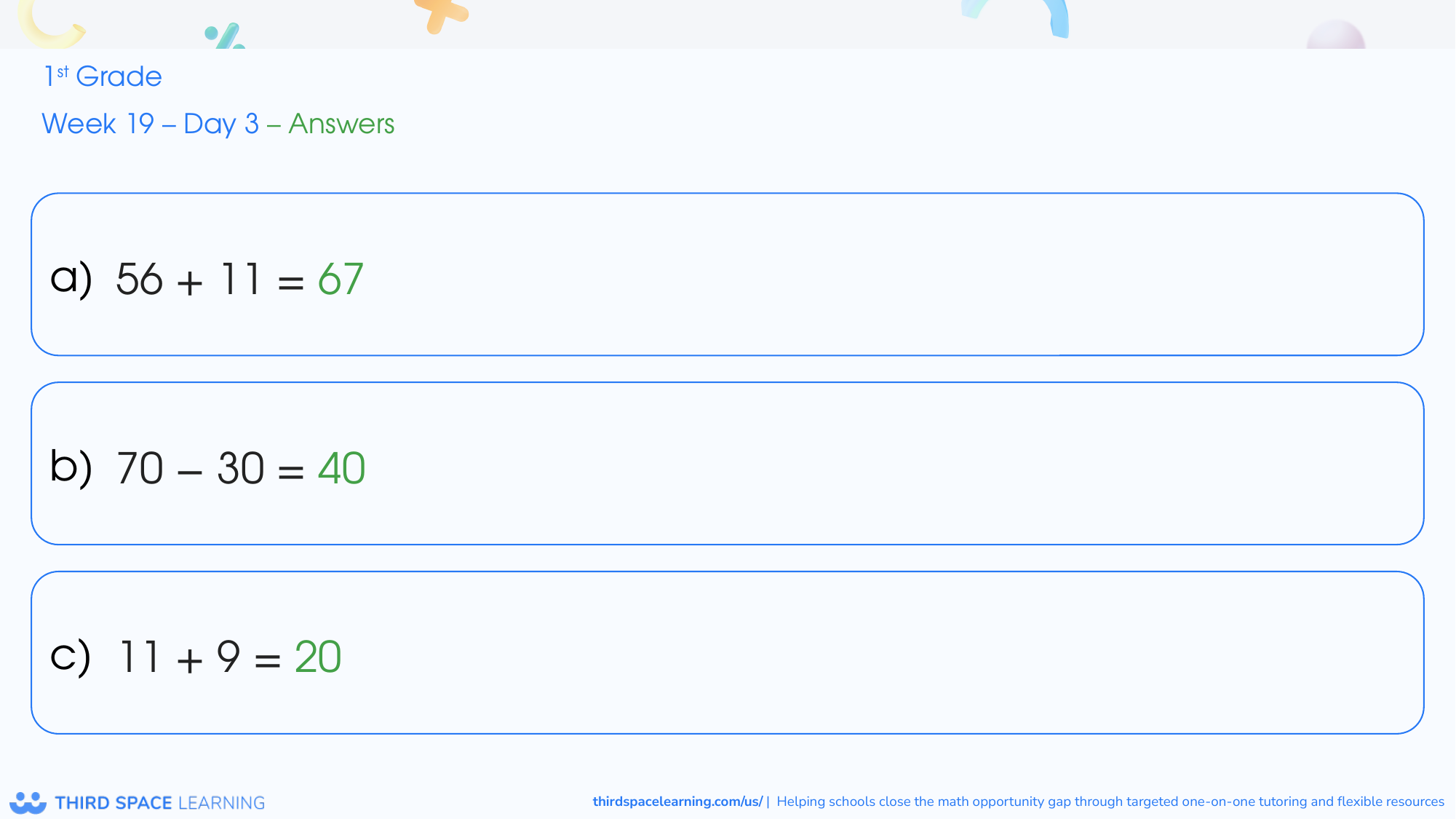

1st Grade
Week 19 – Day 3 – Answers
56 + 11 = 67
70 − 30 = 40
11 + 9 = 20